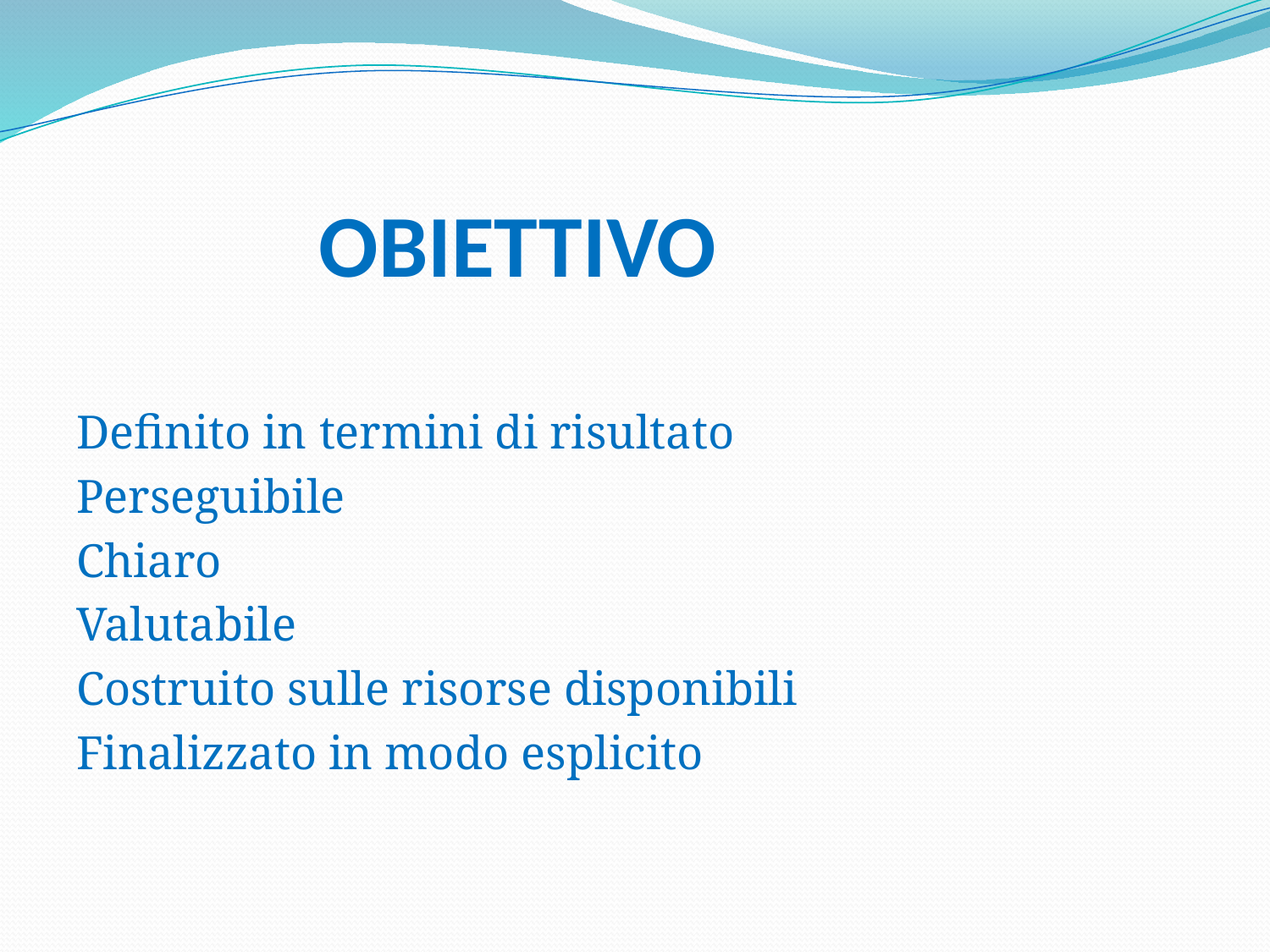

# OBIETTIVO

Definito in termini di risultato
Perseguibile
Chiaro
Valutabile
Costruito sulle risorse disponibili
Finalizzato in modo esplicito